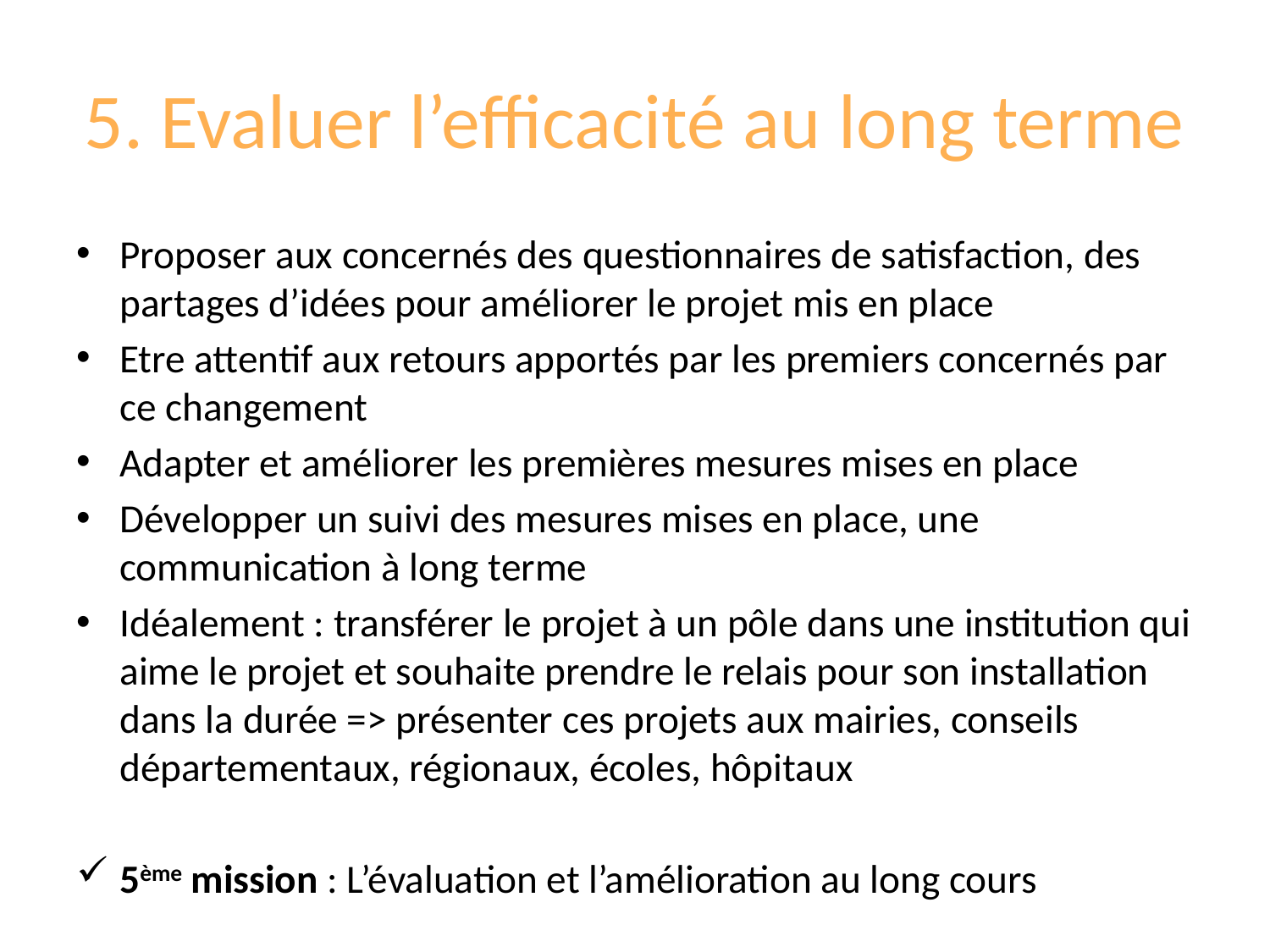

# 5. Evaluer l’efficacité au long terme
Proposer aux concernés des questionnaires de satisfaction, des partages d’idées pour améliorer le projet mis en place
Etre attentif aux retours apportés par les premiers concernés par ce changement
Adapter et améliorer les premières mesures mises en place
Développer un suivi des mesures mises en place, une communication à long terme
Idéalement : transférer le projet à un pôle dans une institution qui aime le projet et souhaite prendre le relais pour son installation dans la durée => présenter ces projets aux mairies, conseils départementaux, régionaux, écoles, hôpitaux

5ème mission : L’évaluation et l’amélioration au long cours